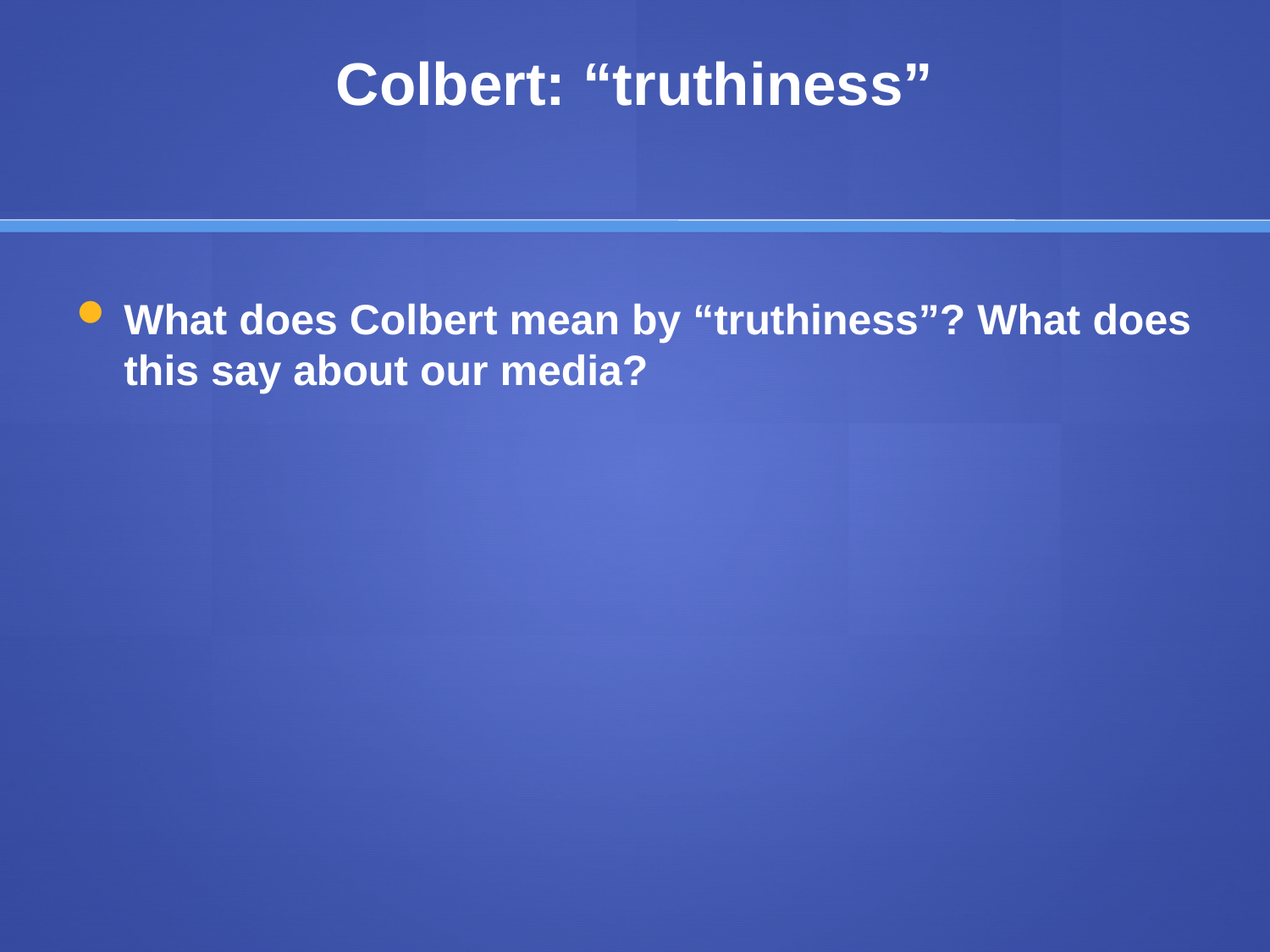

# Colbert: “truthiness”
What does Colbert mean by “truthiness”? What does this say about our media?